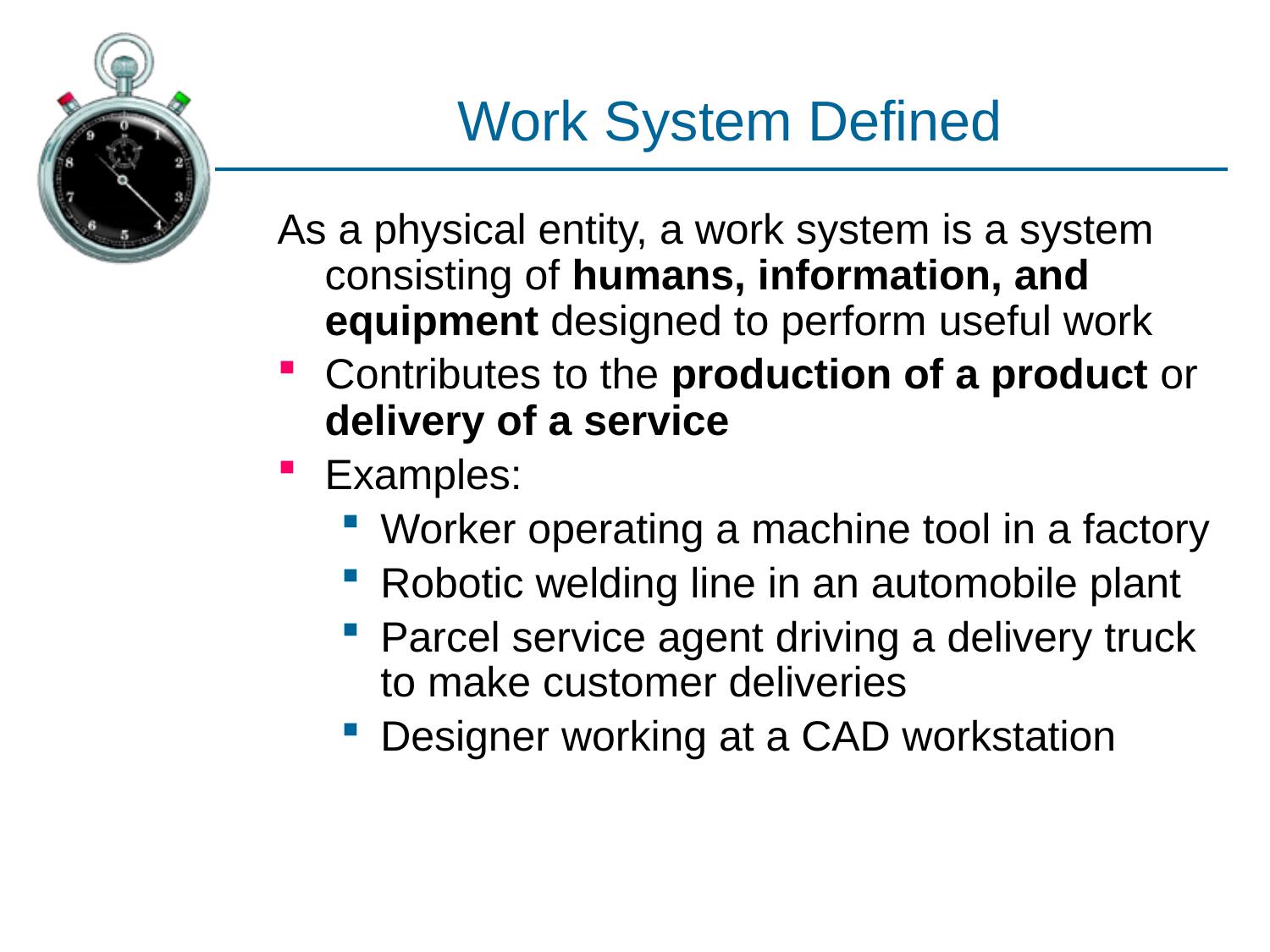

# Work System Defined
As a physical entity, a work system is a system consisting of humans, information, and equipment designed to perform useful work
Contributes to the production of a product or delivery of a service
Examples:
Worker operating a machine tool in a factory
Robotic welding line in an automobile plant
Parcel service agent driving a delivery truck to make customer deliveries
Designer working at a CAD workstation